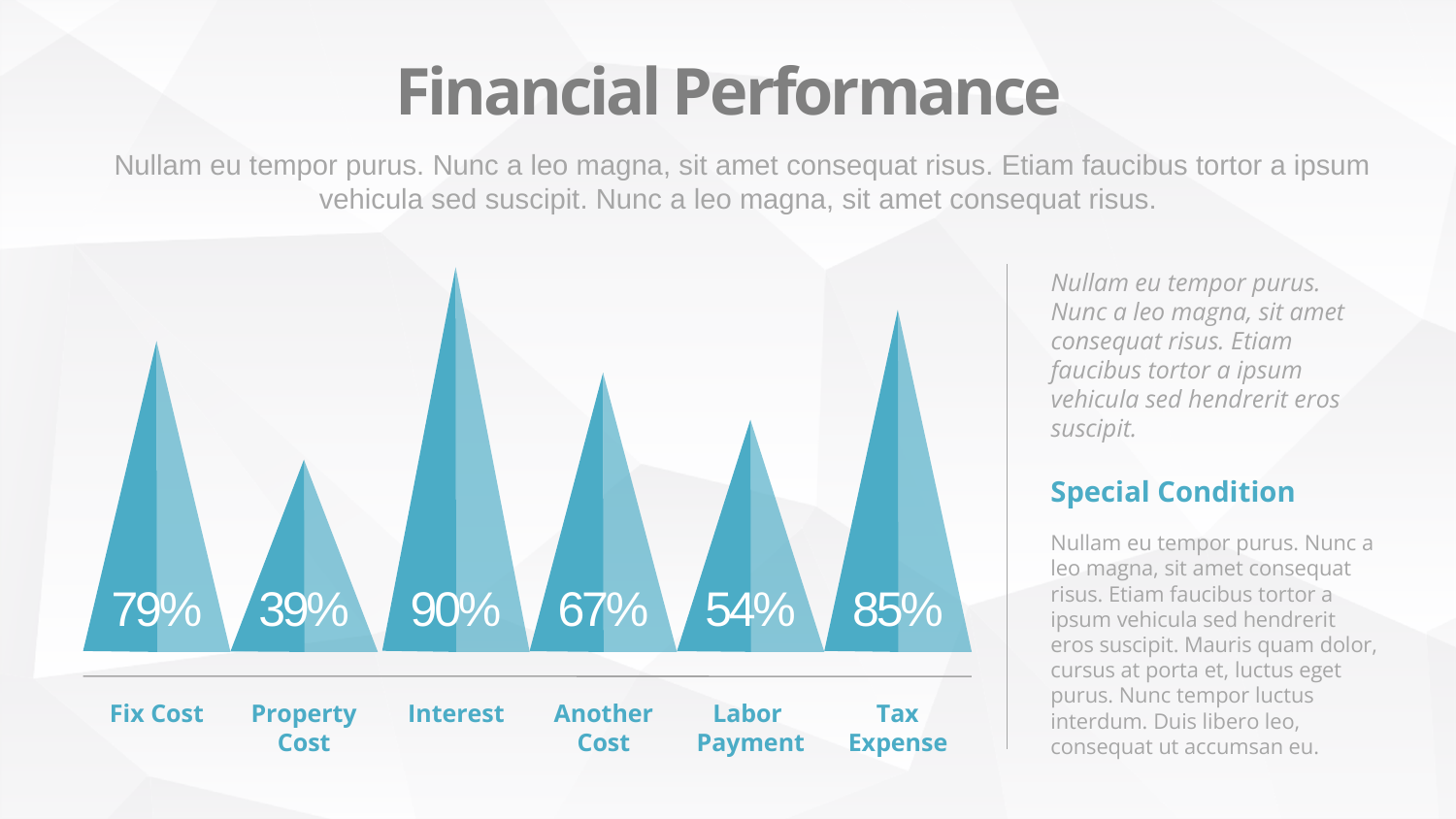

Financial Performance
Nullam eu tempor purus. Nunc a leo magna, sit amet consequat risus. Etiam faucibus tortor a ipsum vehicula sed suscipit. Nunc a leo magna, sit amet consequat risus.
Nullam eu tempor purus.
Nunc a leo magna, sit amet consequat risus. Etiam faucibus tortor a ipsum vehicula sed hendrerit eros suscipit.

Special Condition

Nullam eu tempor purus. Nunc a leo magna, sit amet consequat risus. Etiam faucibus tortor a ipsum vehicula sed hendrerit eros suscipit. Mauris quam dolor, cursus at porta et, luctus eget purus. Nunc tempor luctus interdum. Duis libero leo, consequat ut accumsan eu.
79%
39%
90%
67%
54%
85%
Fix Cost
Property
Cost
Interest
Another
Cost
Labor
Payment
Tax
Expense